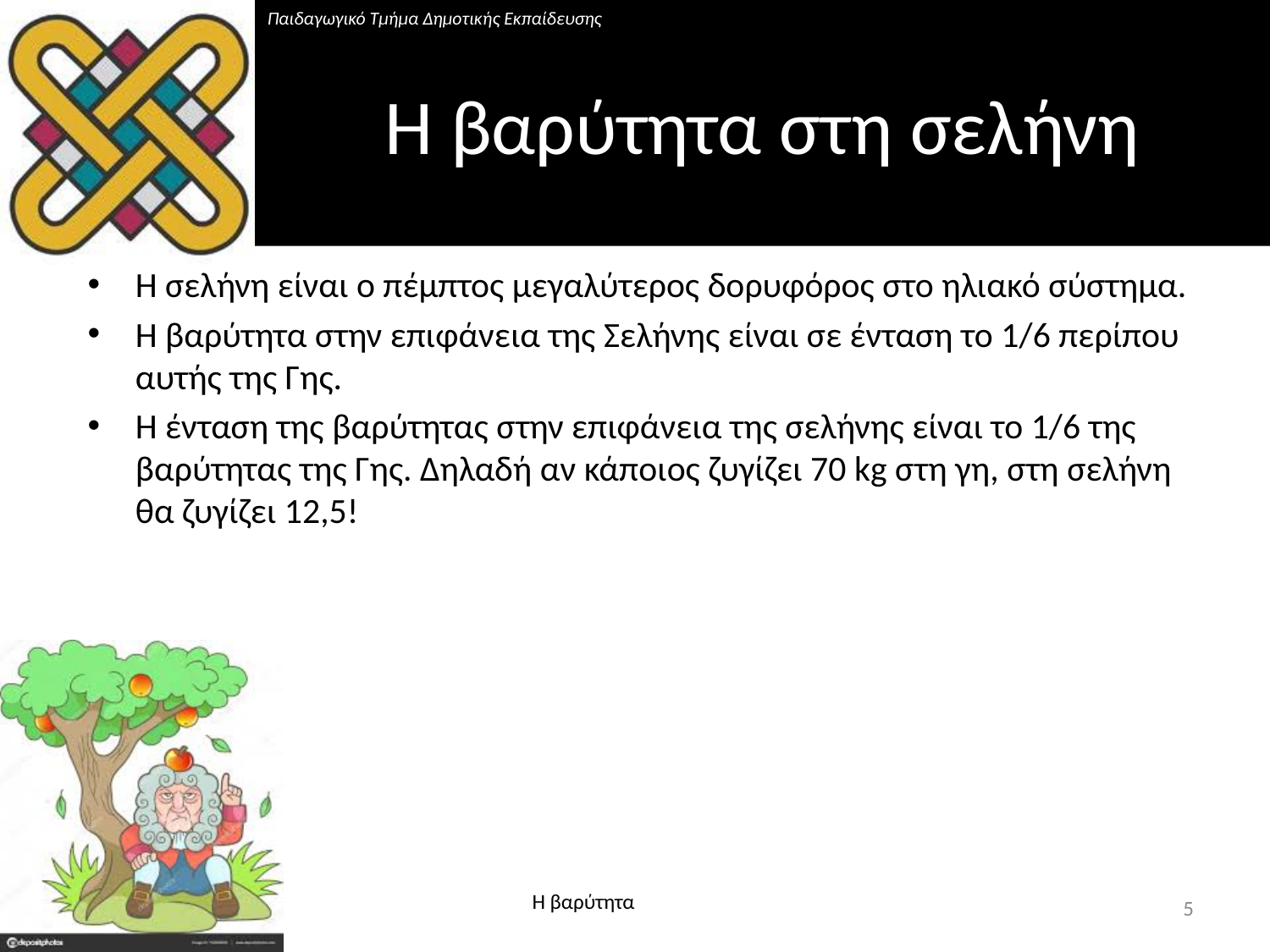

# Η βαρύτητα στη σελήνη
Παιδαγωγικό Τμήμα Δημοτικής Εκπαίδευσης
H σελήνη είναι ο πέμπτος μεγαλύτερος δορυφόρος στο ηλιακό σύστημα.
Η βαρύτητα στην επιφάνεια της Σελήνης είναι σε ένταση το 1/6 περίπου αυτής της Γης.
Η ένταση της βαρύτητας στην επιφάνεια της σελήνης είναι το 1/6 της βαρύτητας της Γης. Δηλαδή αν κάποιος ζυγίζει 70 kg στη γη, στη σελήνη θα ζυγίζει 12,5!

Η βαρύτητα
5